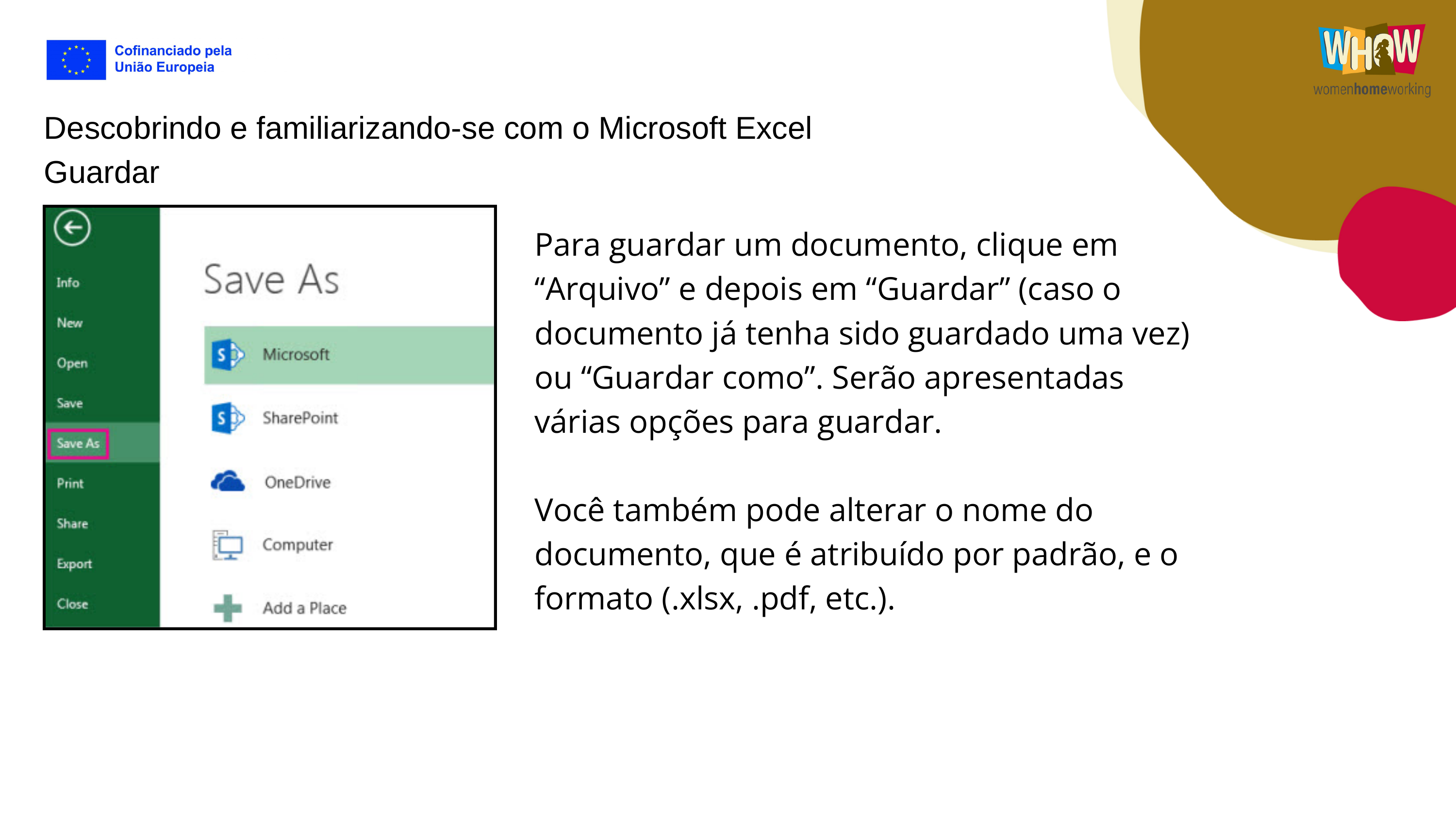

Descobrindo e familiarizando-se com o Microsoft Excel
Guardar

Para guardar um documento, clique em “Arquivo” e depois em “Guardar” (caso o documento já tenha sido guardado uma vez) ou “Guardar como”. Serão apresentadas várias opções para guardar.

Você também pode alterar o nome do documento, que é atribuído por padrão, e o formato (.xlsx, .pdf, etc.).